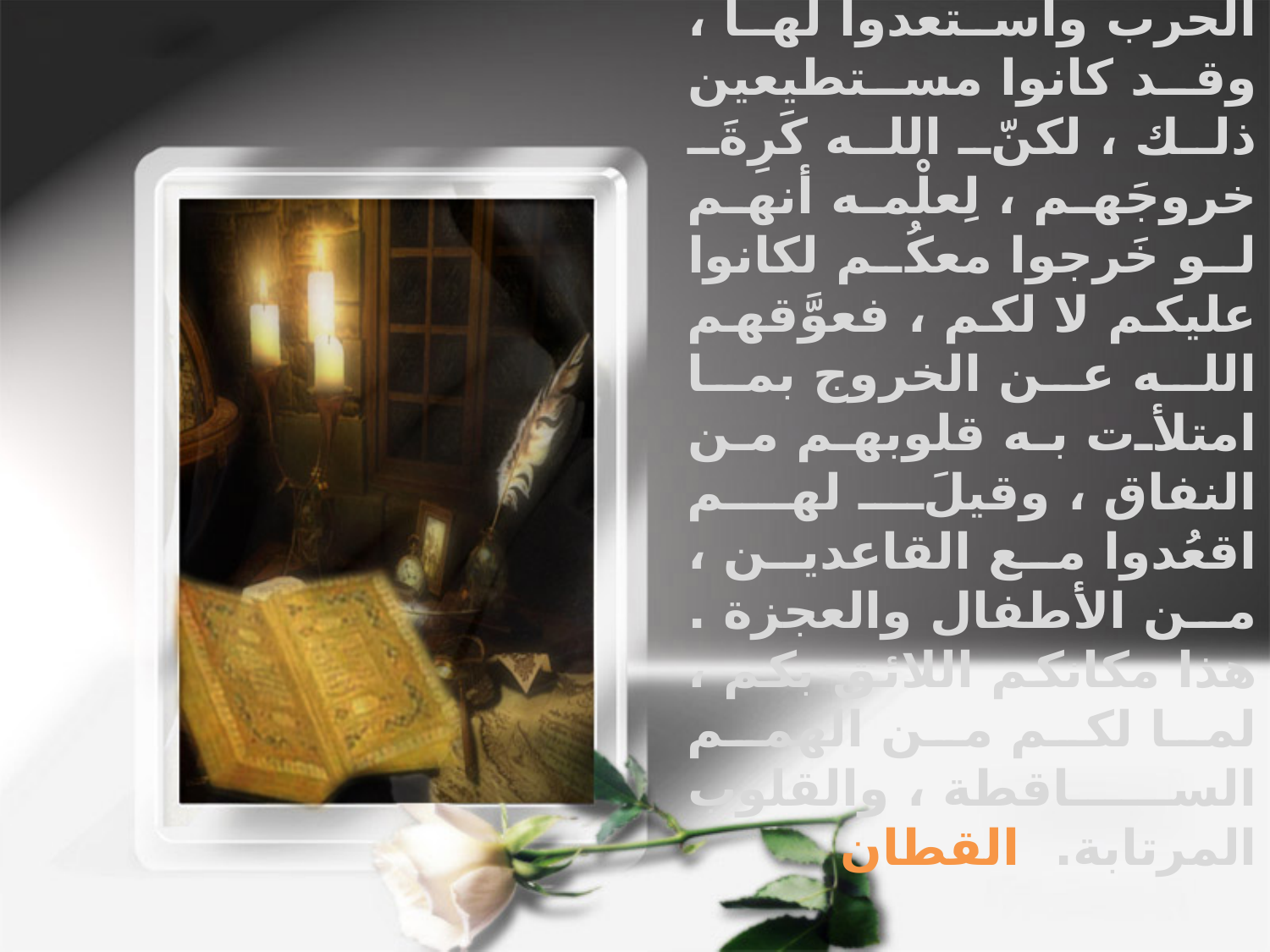

لو صدقتْ نيّة المنافقين في الخروج مع الرسول للجهاد ، لأخذوا أهبةَ الحرب واستعدوا لها ، وقد كانوا مستطيعين ذلك ، لكنّ الله كَرِةَ خروجَهم ، لِعلْمه أنهم لو خَرجوا معكُم لكانوا عليكم لا لكم ، فعوَّقهم الله عن الخروج بما امتلأت به قلوبهم من النفاق ، وقيلَ لهم اقعُدوا مع القاعدين ، من الأطفال والعجزة . هذا مكانكم اللائق بكم ، لما لكم من الهمم الساقطة ، والقلوب المرتابة.  القطان